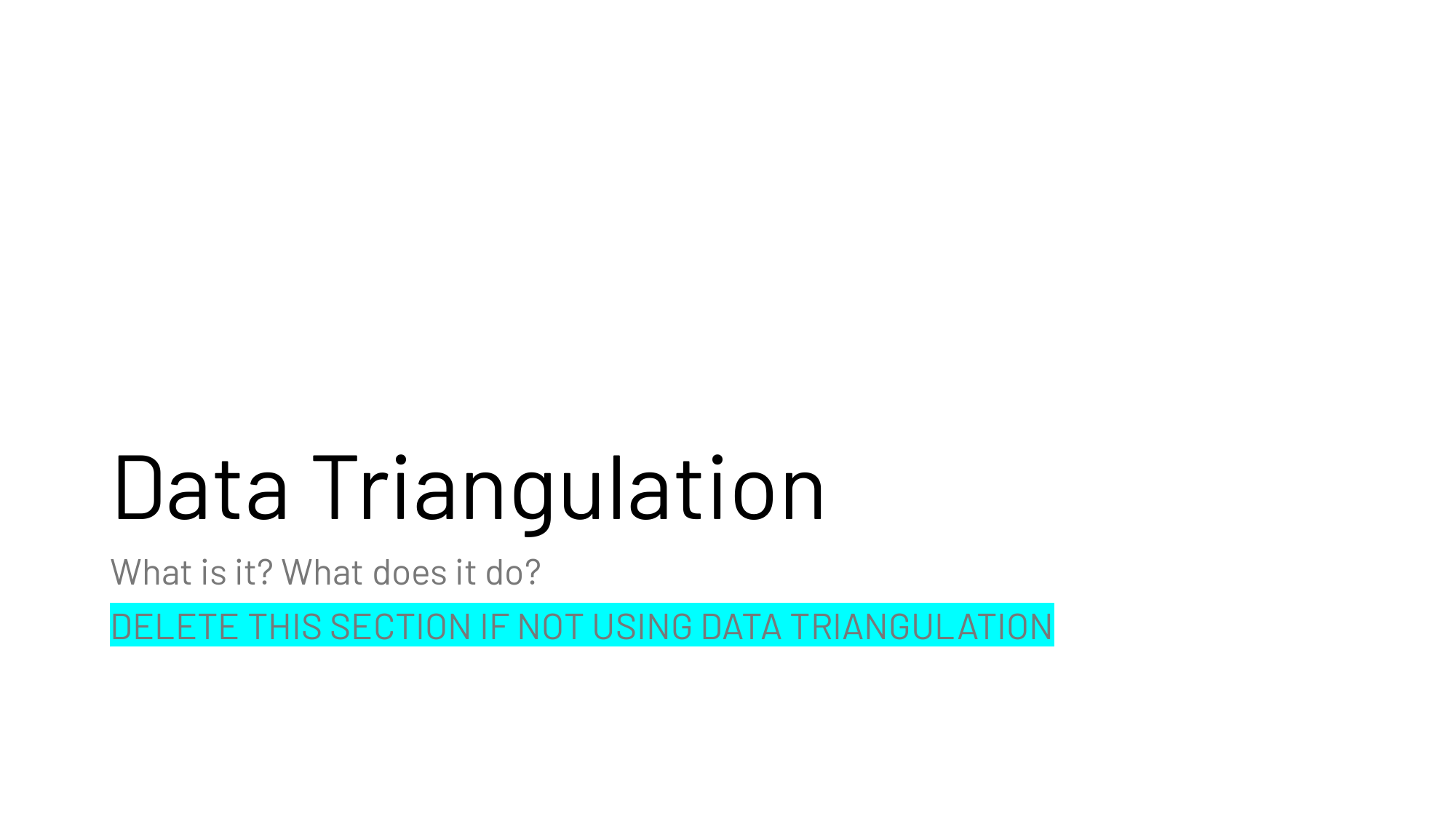

# Data Triangulation
What is it? What does it do?
DELETE THIS SECTION IF NOT USING DATA TRIANGULATION